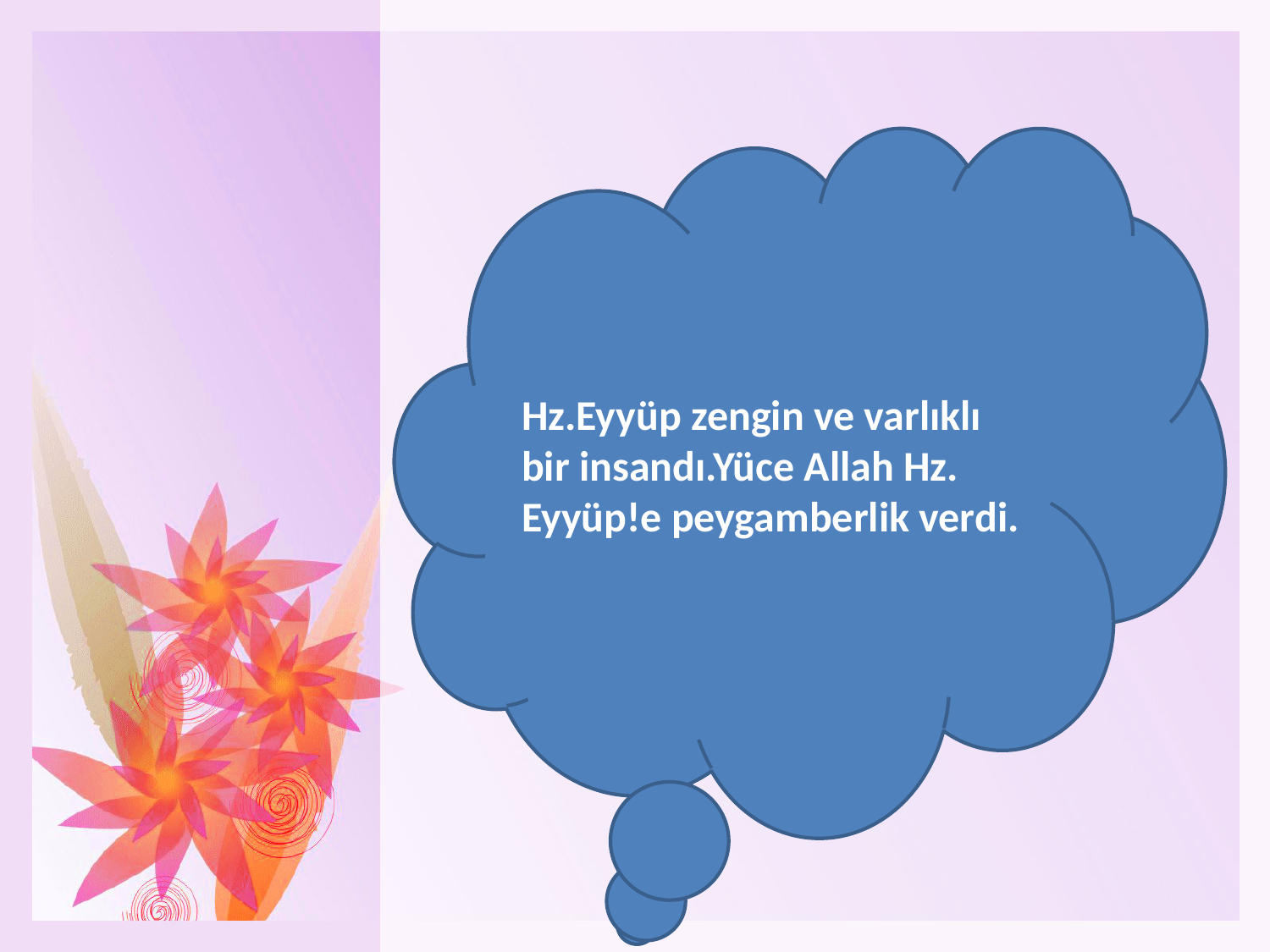

Hz.Eyyüp zengin ve varlıklı bir insandı.Yüce Allah Hz. Eyyüp!e peygamberlik verdi.
#